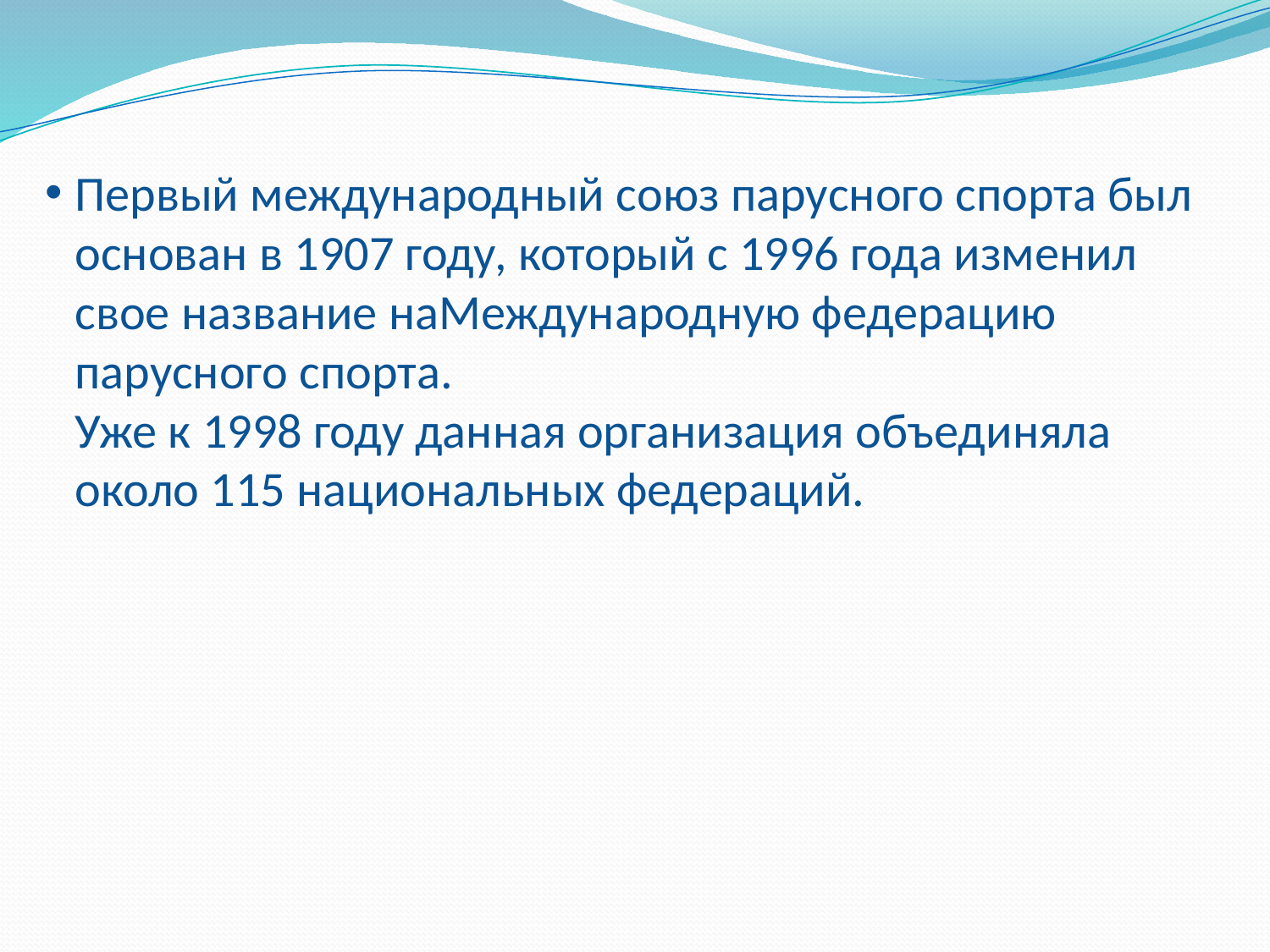

# Первый международный союз парусного спорта был основан в 1907 году, который с 1996 года изменил свое название наМеждународную федерацию парусного спорта. Уже к 1998 году данная организация объединяла около 115 национальных федераций.